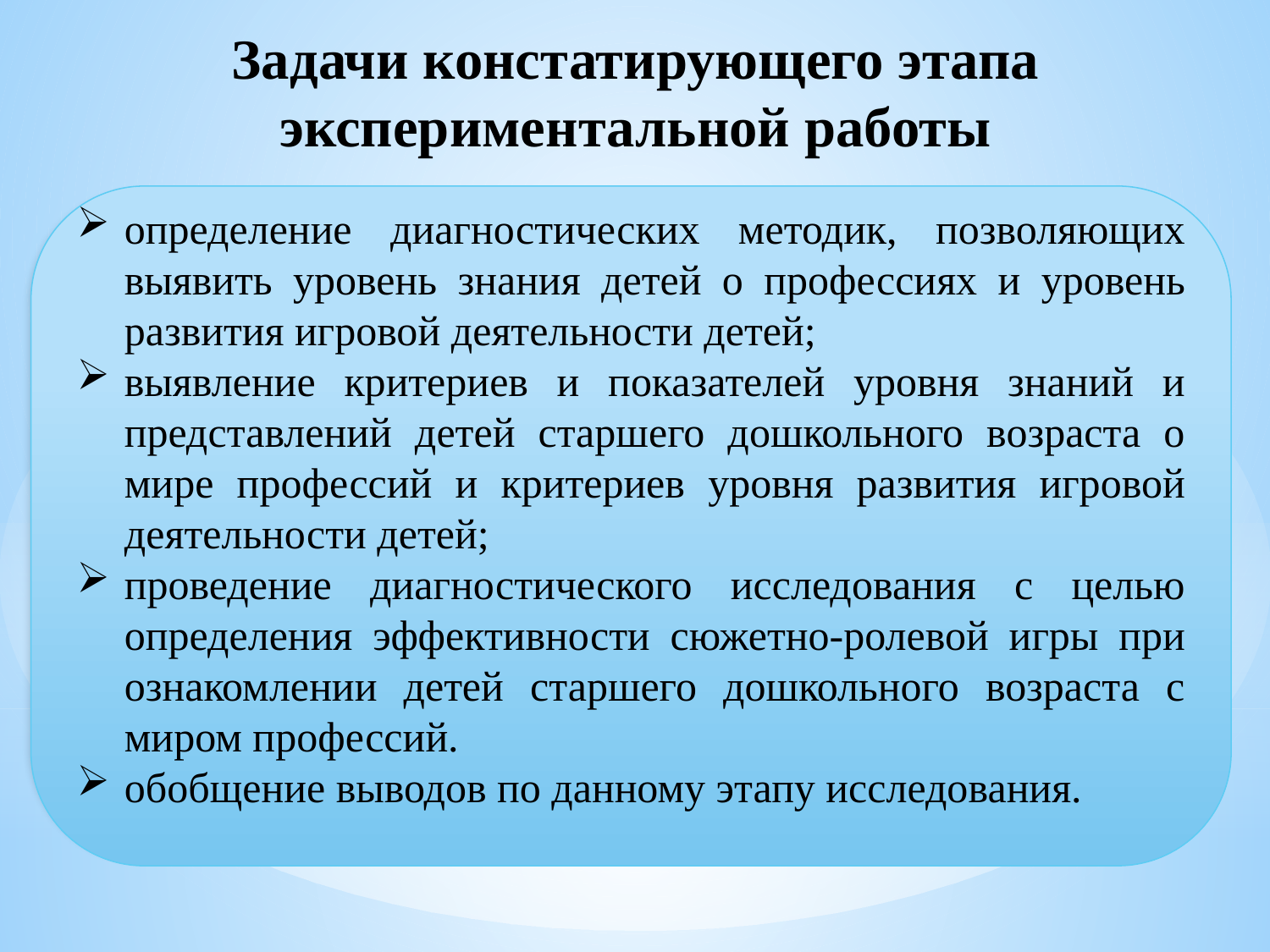

Задачи констатирующего этапа экспериментальной работы
определение диагностических методик, позволяющих выявить уровень знания детей о профессиях и уровень развития игровой деятельности детей;
выявление критериев и показателей уровня знаний и представлений детей старшего дошкольного возраста о мире профессий и критериев уровня развития игровой деятельности детей;
проведение диагностического исследования с целью определения эффективности сюжетно-ролевой игры при ознакомлении детей старшего дошкольного возраста с миром профессий.
обобщение выводов по данному этапу исследования.